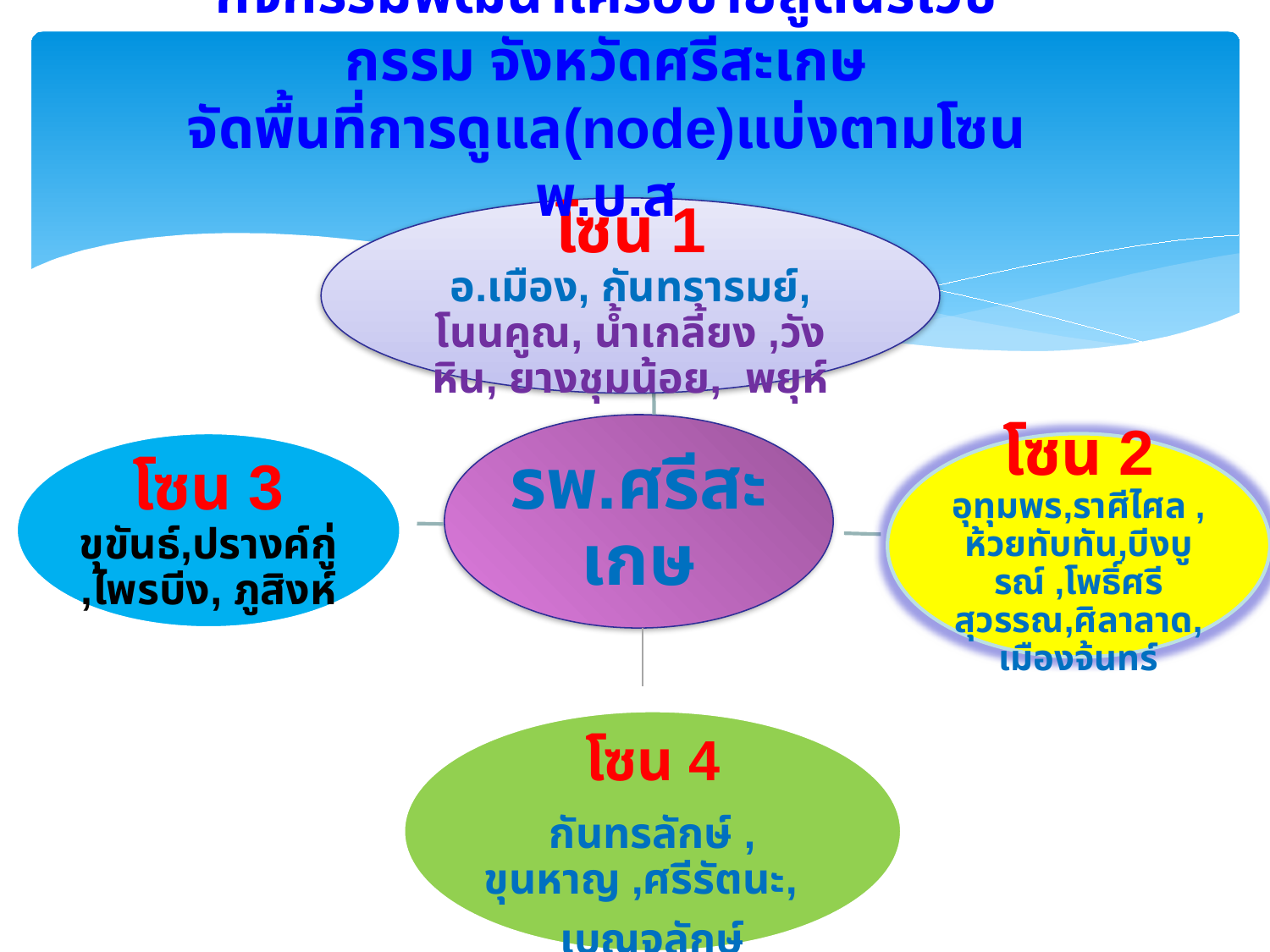

# กิจกรรมพัฒนาเครือข่ายสูตินรีเวชกรรม จังหวัดศรีสะเกษ จัดพื้นที่การดูแล(node)แบ่งตามโซน พ.บ.ส

โซน 1
อ.เมือง, กันทรารมย์, โนนคูณ, น้ำเกลี้ยง ,วังหิน, ยางชุมน้อย,  พยุห์

รพ.ศรีสะเกษ

โซน 3
ขุขันธ์,ปรางค์กู่,ไพรบีง, ภูสิงห์

โซน 2
อุทุมพร,ราศีไศล , ห้วยทับทัน,บีงบูรณ์ ,โพธิ์ศรีสุวรรณ,ศิลาลาด, เมืองจ้นทร์

โซน 4
กันทรลักษ์ , ขุนหาญ ,ศรีรัตนะ,
เบญจลักษ์